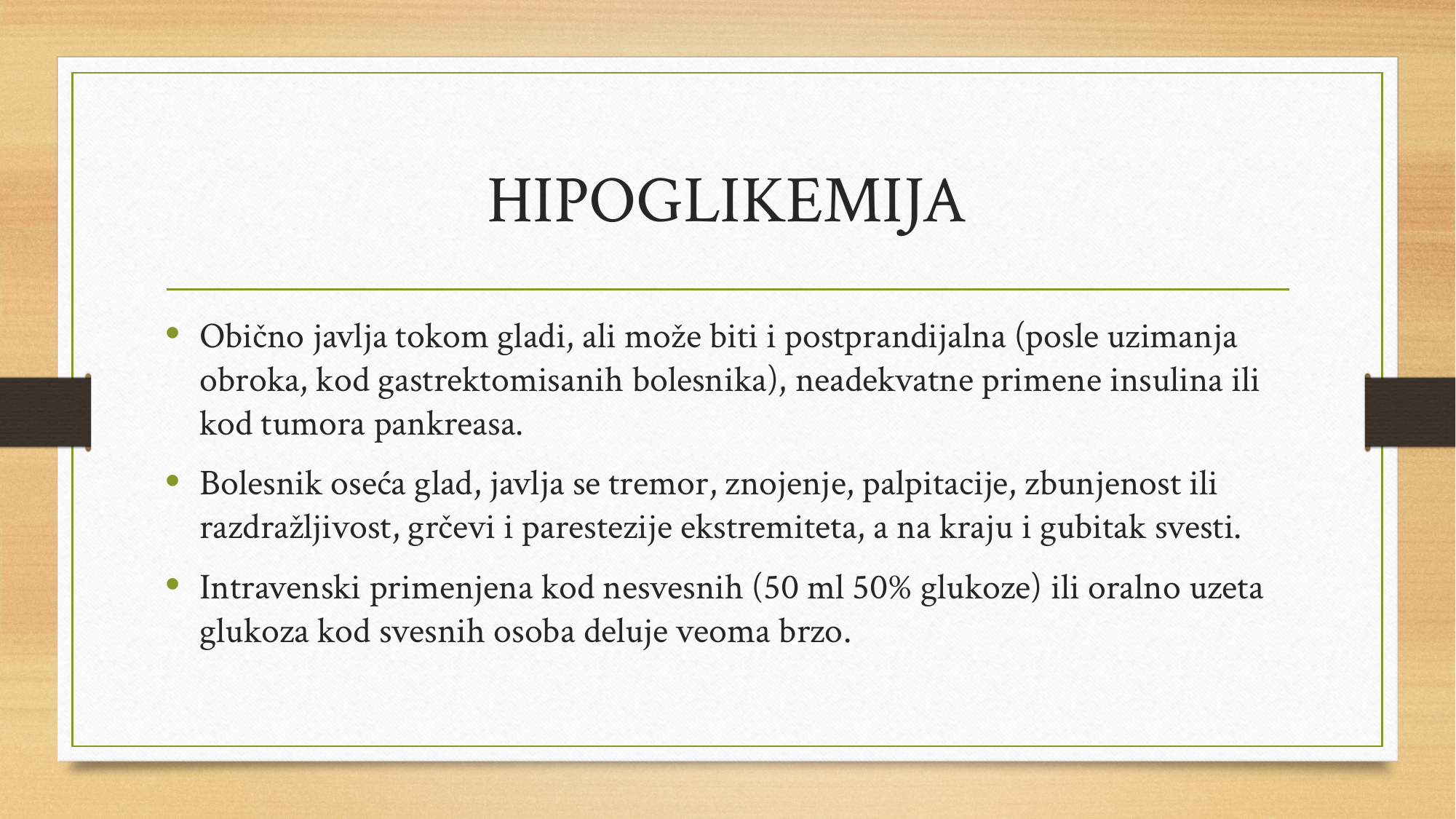

# HIPOGLIKEMIJA
Obično javlja tokom gladi, ali može biti i postprandijalna (posle uzimanja obroka, kod gastrektomisanih bolesnika), neadekvatne primene insulina ili kod tumora pankreasa.
Bolesnik oseća glad, javlja se tremor, znojenje, palpitacije, zbunjenost ili razdražljivost, grčevi i parestezije ekstremiteta, a na kraju i gubitak svesti.
Intravenski primenjena kod nesvesnih (50 ml 50% glukoze) ili oralno uzeta glukoza kod svesnih osoba deluje veoma brzo.